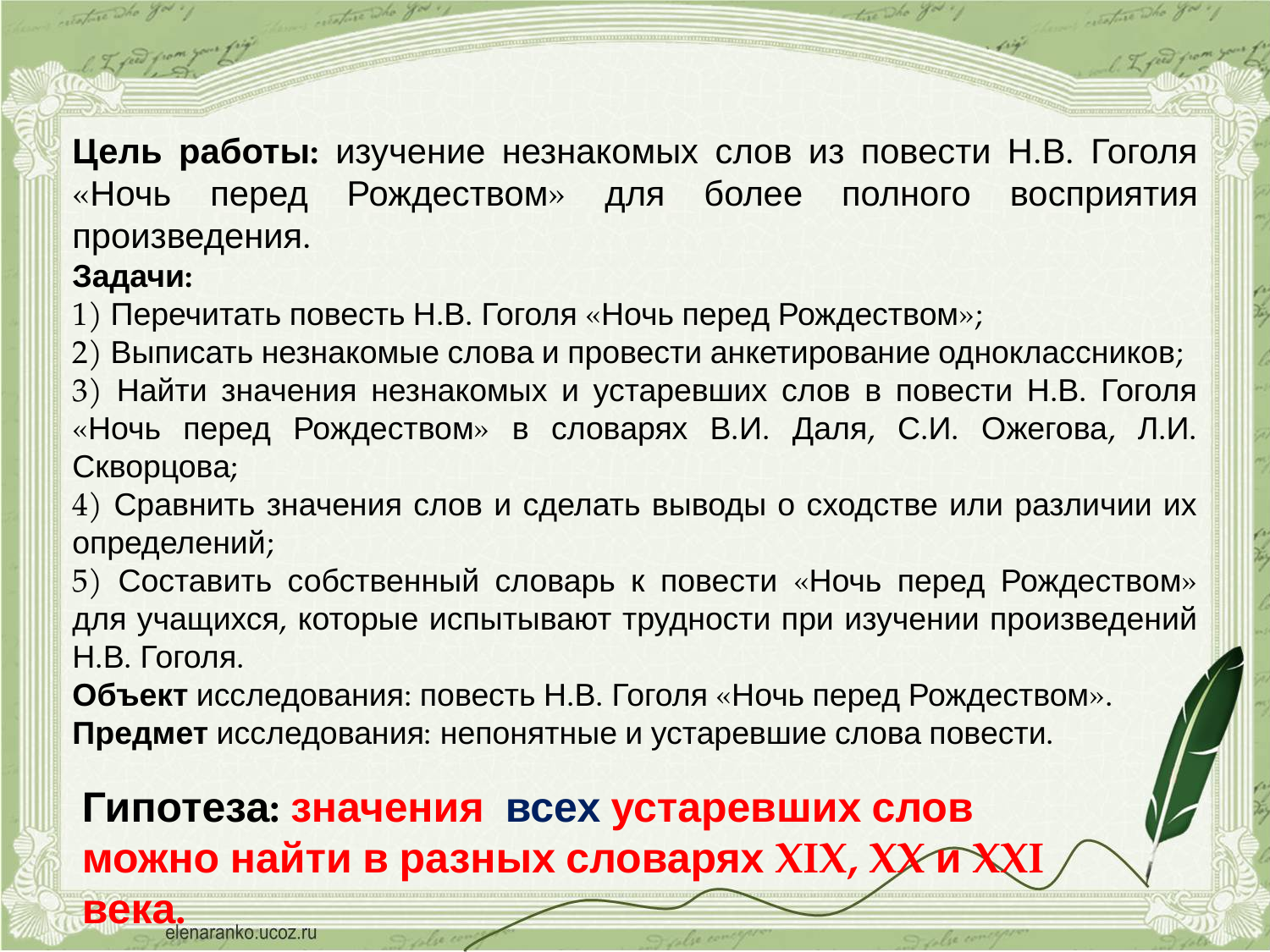

Цель работы: изучение незнакомых слов из повести Н.В. Гоголя «Ночь перед Рождеством» для более полного восприятия произведения.
Задачи:
1) Перечитать повесть Н.В. Гоголя «Ночь перед Рождеством»;
2) Выписать незнакомые слова и провести анкетирование одноклассников;
3) Найти значения незнакомых и устаревших слов в повести Н.В. Гоголя «Ночь перед Рождеством» в словарях В.И. Даля, С.И. Ожегова, Л.И. Скворцова;
4) Сравнить значения слов и сделать выводы о сходстве или различии их определений;
5) Составить собственный словарь к повести «Ночь перед Рождеством» для учащихся, которые испытывают трудности при изучении произведений Н.В. Гоголя.
Объект исследования: повесть Н.В. Гоголя «Ночь перед Рождеством».
Предмет исследования: непонятные и устаревшие слова повести.

Гипотеза: значения  всех устаревших слов можно найти в разных словарях XIX, XX и XXI века.